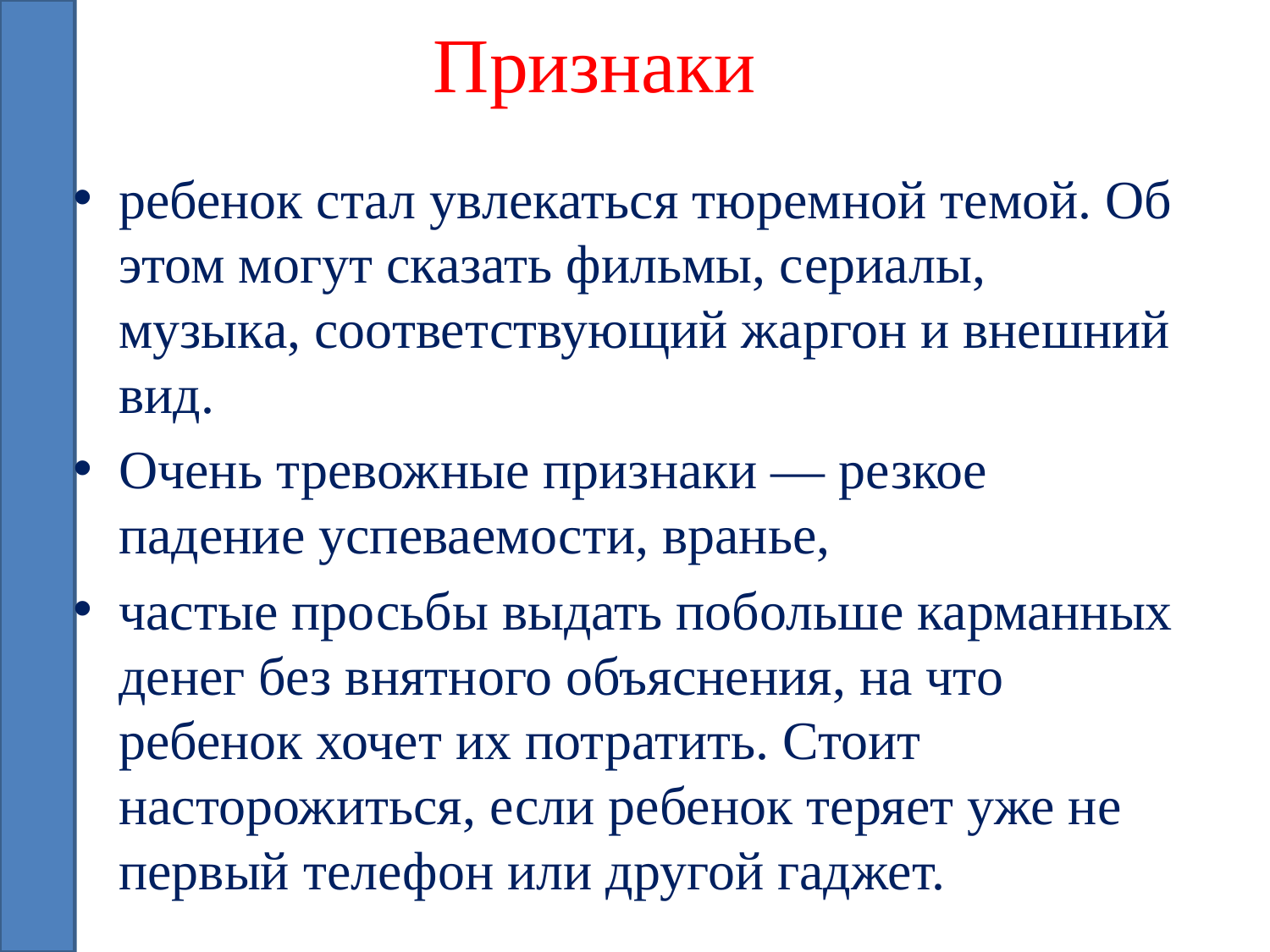

# Признаки
ребенок стал увлекаться тюремной темой. Об этом могут сказать фильмы, сериалы, музыка, соответствующий жаргон и внешний вид.
Очень тревожные признаки ― резкое падение успеваемости, вранье,
частые просьбы выдать побольше карманных денег без внятного объяснения, на что ребенок хочет их потратить. Стоит насторожиться, если ребенок теряет уже не первый телефон или другой гаджет.